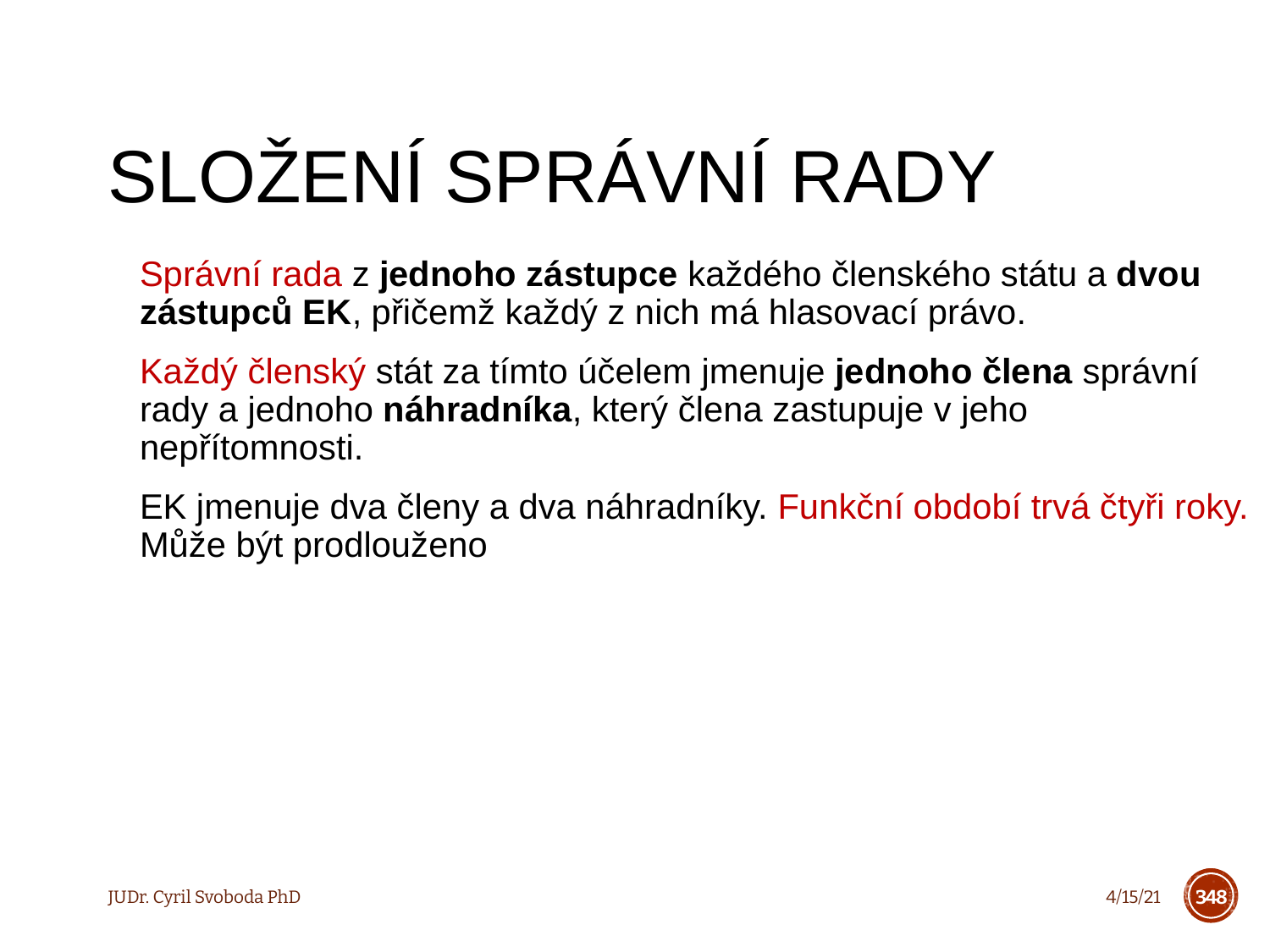

# Složení správní rady
Správní rada z jednoho zástupce každého členského státu a dvou zástupců EK, přičemž každý z nich má hlasovací právo.
Každý členský stát za tímto účelem jmenuje jednoho člena správní rady a jednoho náhradníka, který člena zastupuje v jeho nepřítomnosti.
EK jmenuje dva členy a dva náhradníky. Funkční období trvá čtyři roky. Může být prodlouženo
JUDr. Cyril Svoboda PhD
4/15/21
348